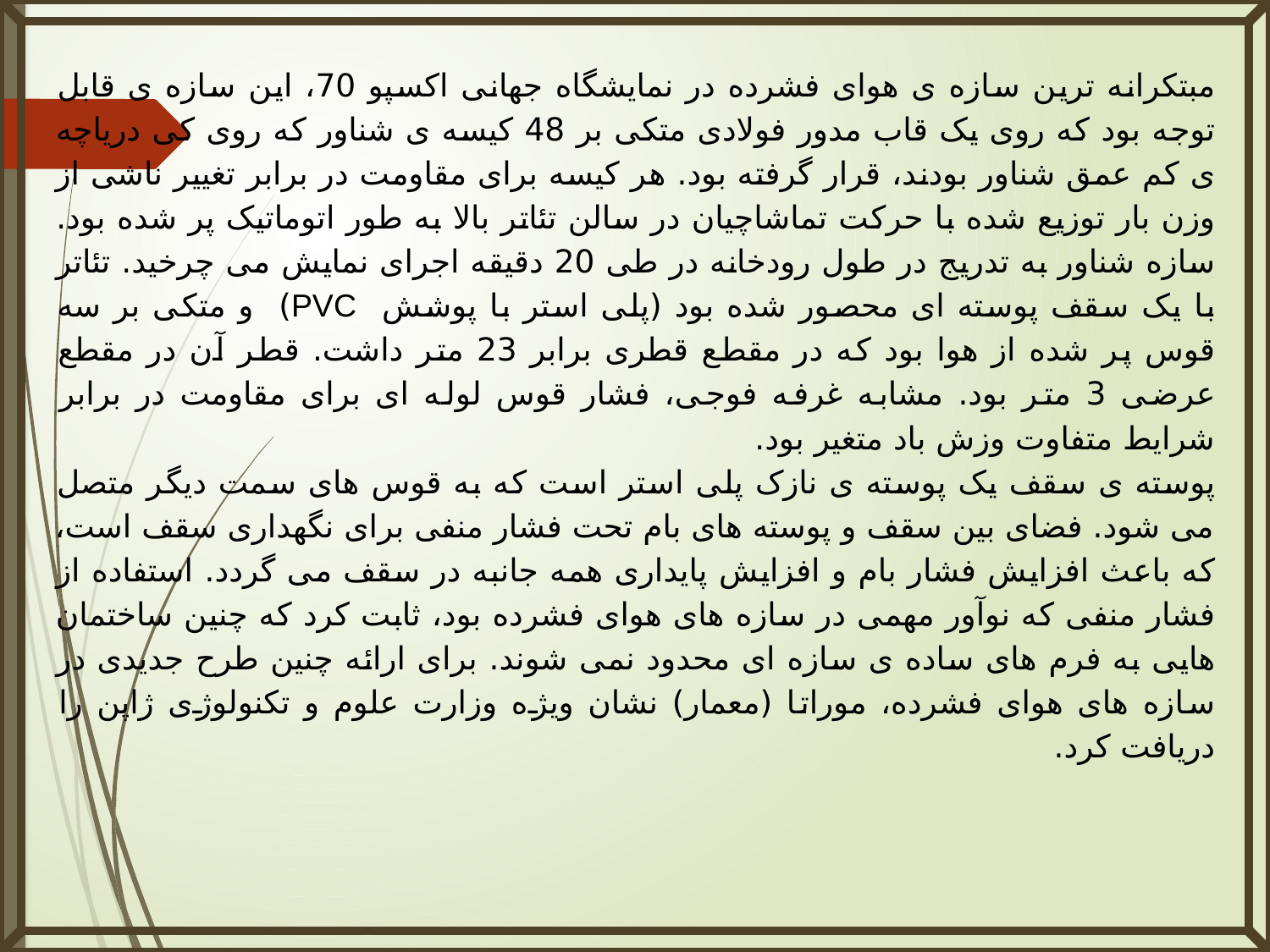

مبتکرانه ترین سازه ی هوای فشرده در نمایشگاه جهانی اکسپو 70، این سازه ی قابل توجه بود که روی یک قاب مدور فولادی متکی بر 48 کیسه ی شناور که روی کی دریاچه ی کم عمق شناور بودند، قرار گرفته بود. هر کیسه برای مقاومت در برابر تغییر ناشی از وزن بار توزیع شده با حرکت تماشاچیان در سالن تئاتر بالا به طور اتوماتیک پر شده بود. سازه شناور به تدریج در طول رودخانه در طی 20 دقیقه اجرای نمایش می چرخید. تئاتر با یک سقف پوسته ای محصور شده بود (پلی استر با پوشش  PVC)  و متکی بر سه قوس پر شده از هوا بود که در مقطع قطری برابر 23 متر داشت. قطر آن در مقطع عرضی 3 متر بود. مشابه غرفه فوجی، فشار قوس لوله ای برای مقاومت در برابر شرایط متفاوت وزش باد متغیر بود.
پوسته ی سقف یک پوسته ی نازک پلی استر است که به قوس های سمت دیگر متصل می شود. فضای بین سقف و پوسته های بام تحت فشار منفی برای نگهداری سقف است، که باعث افزایش فشار بام و افزایش پایداری همه جانبه در سقف می گردد. استفاده از فشار منفی که نوآور مهمی در سازه های هوای فشرده بود، ثابت کرد که چنین ساختمان هایی به فرم های ساده ی سازه ای محدود نمی شوند. برای ارائه چنین طرح جدیدی در سازه های هوای فشرده، موراتا (معمار) نشان ویژه وزارت علوم و تکنولوژی ژاپن را دریافت کرد.